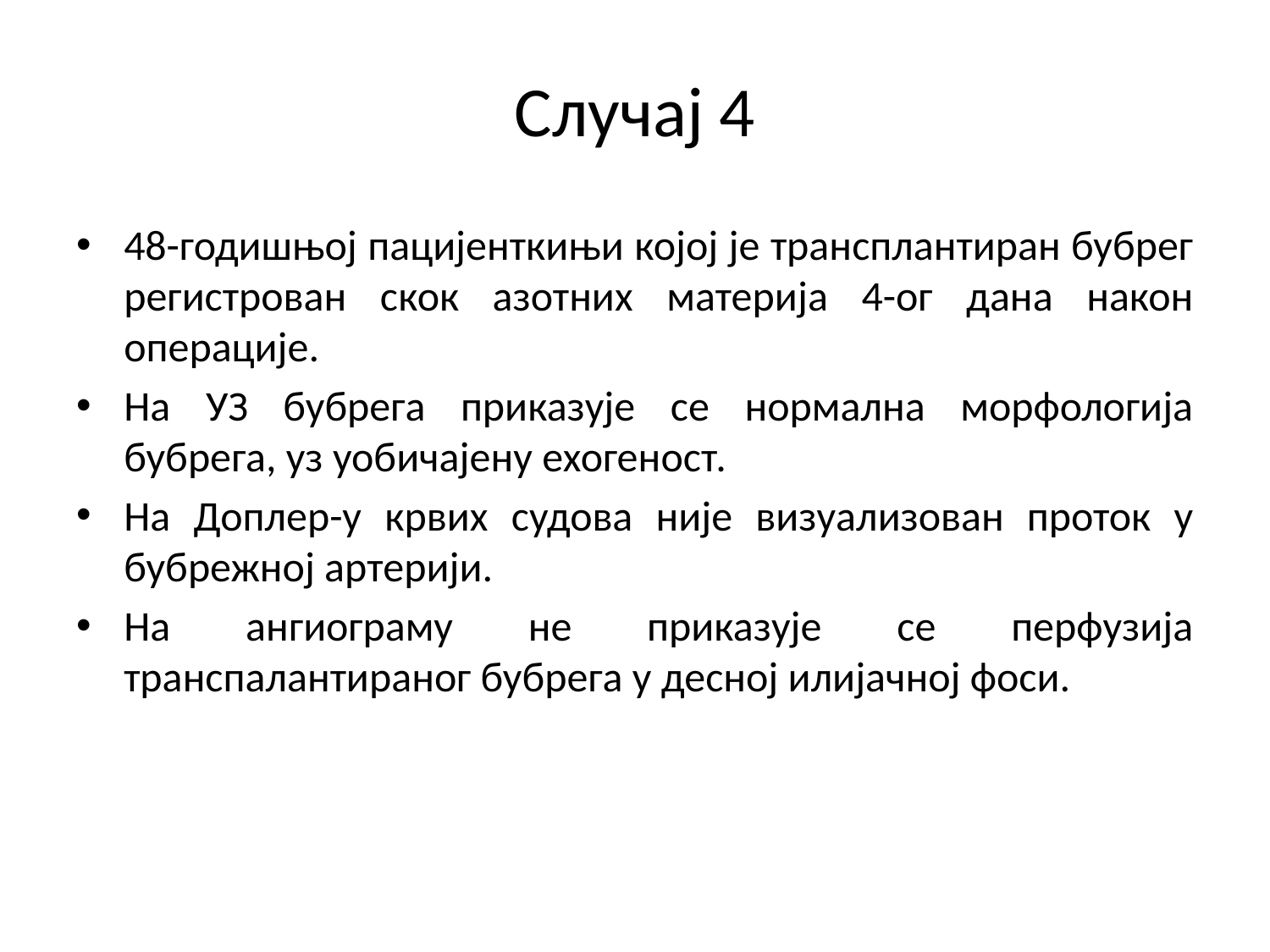

Случај 4

48-годишњој пацијенткињи којој је трансплантиран бубрег регистрован скок азотних материја 4-ог дана након операције.
На УЗ бубрега приказује се нормална морфологија бубрега, уз уобичајену ехогеност.
На Доплер-у крвих судова није визуализован проток у бубрежној артерији.
На ангиограму не приказује се перфузија транспалантираног бубрега у десној илијачној фоси.